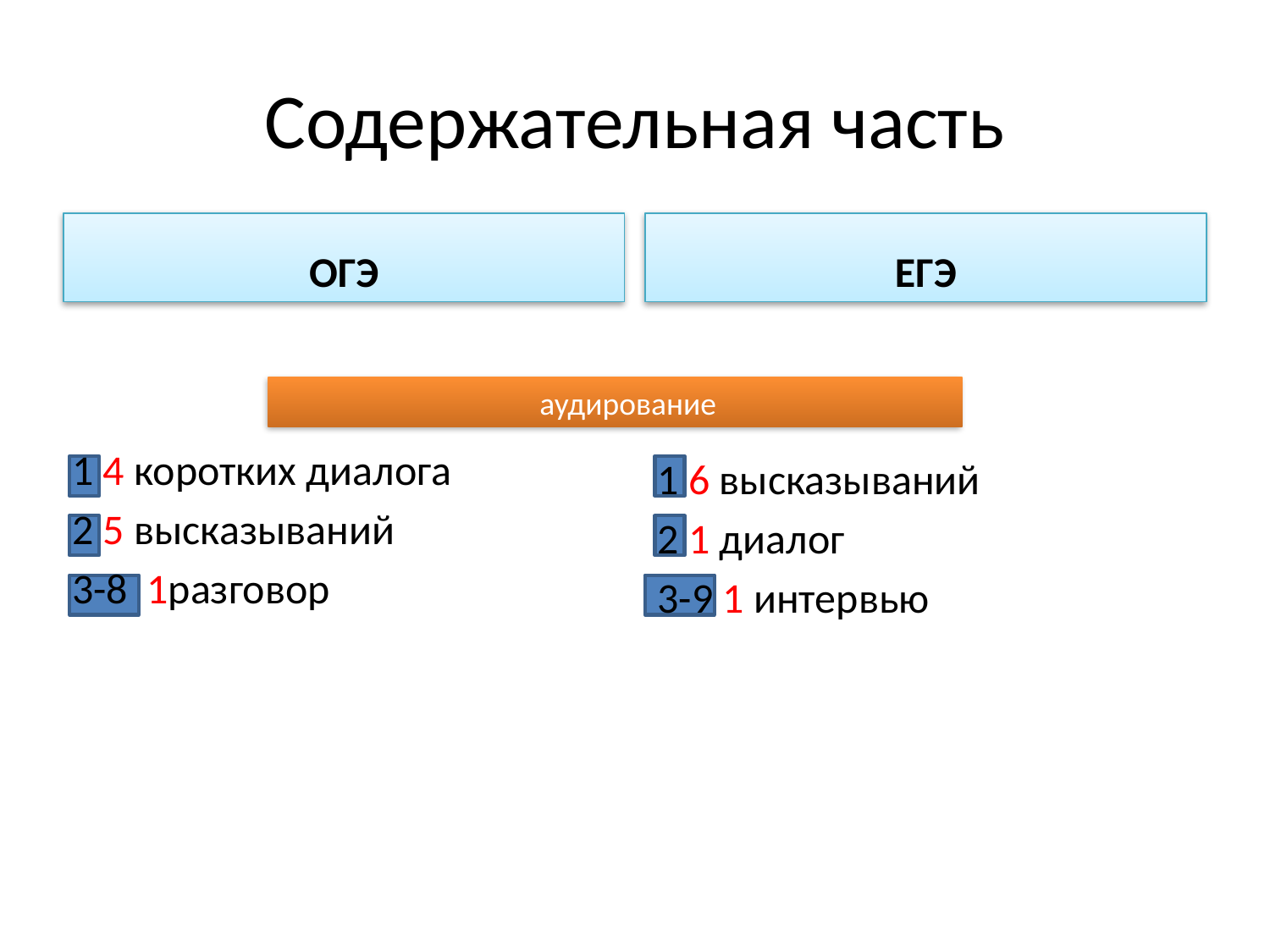

# Содержательная часть
ОГЭ
ЕГЭ
                                    аудирование
1 4 коротких диалога
2 5 высказываний
3-8  1разговор
1 6 высказываний
2 1 диалог
3-9 1 интервью